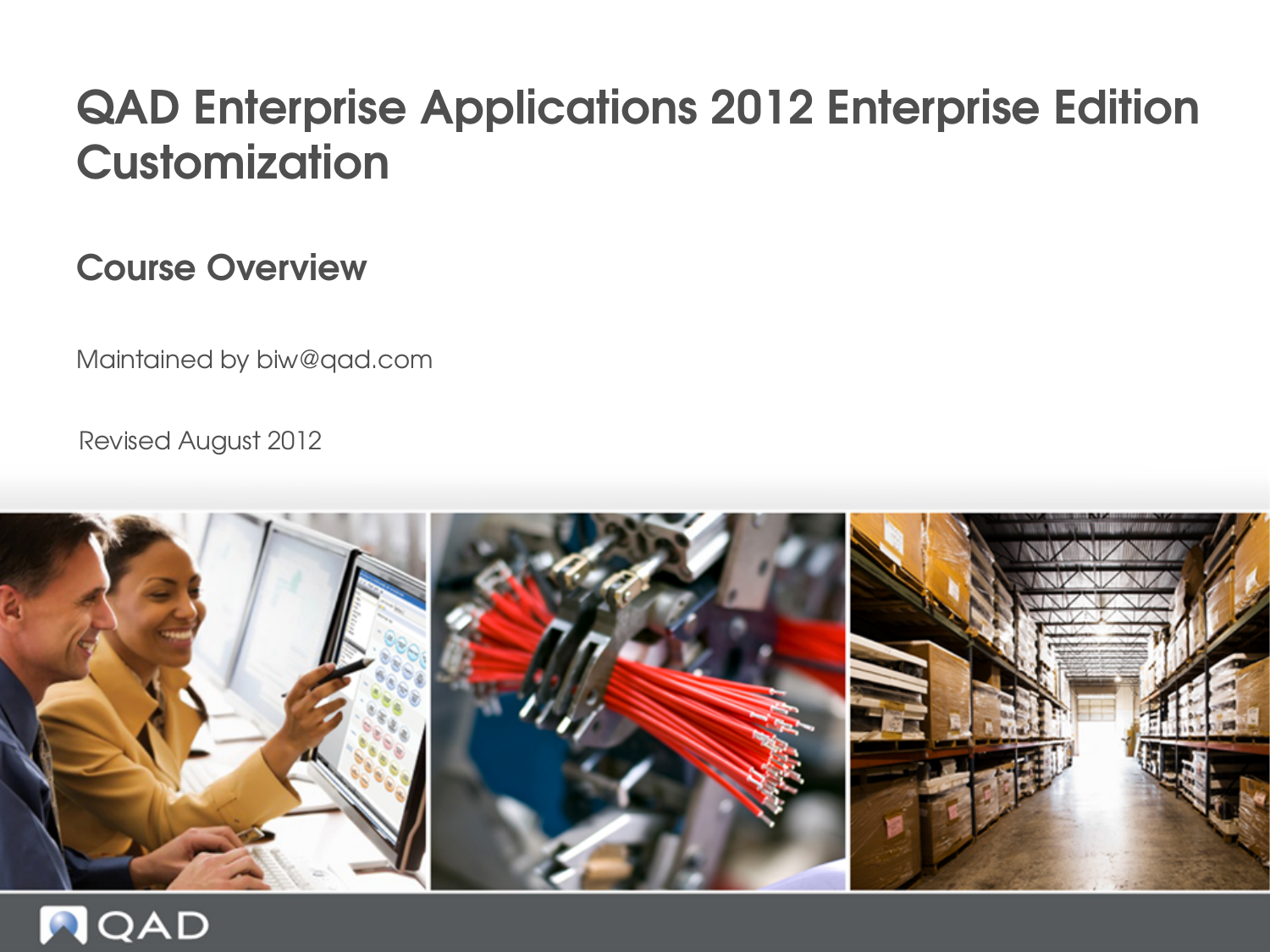

# QAD Enterprise Applications 2012 Enterprise Edition Customization
Course Overview

Maintained by biw@qad.com

Revised August 2012